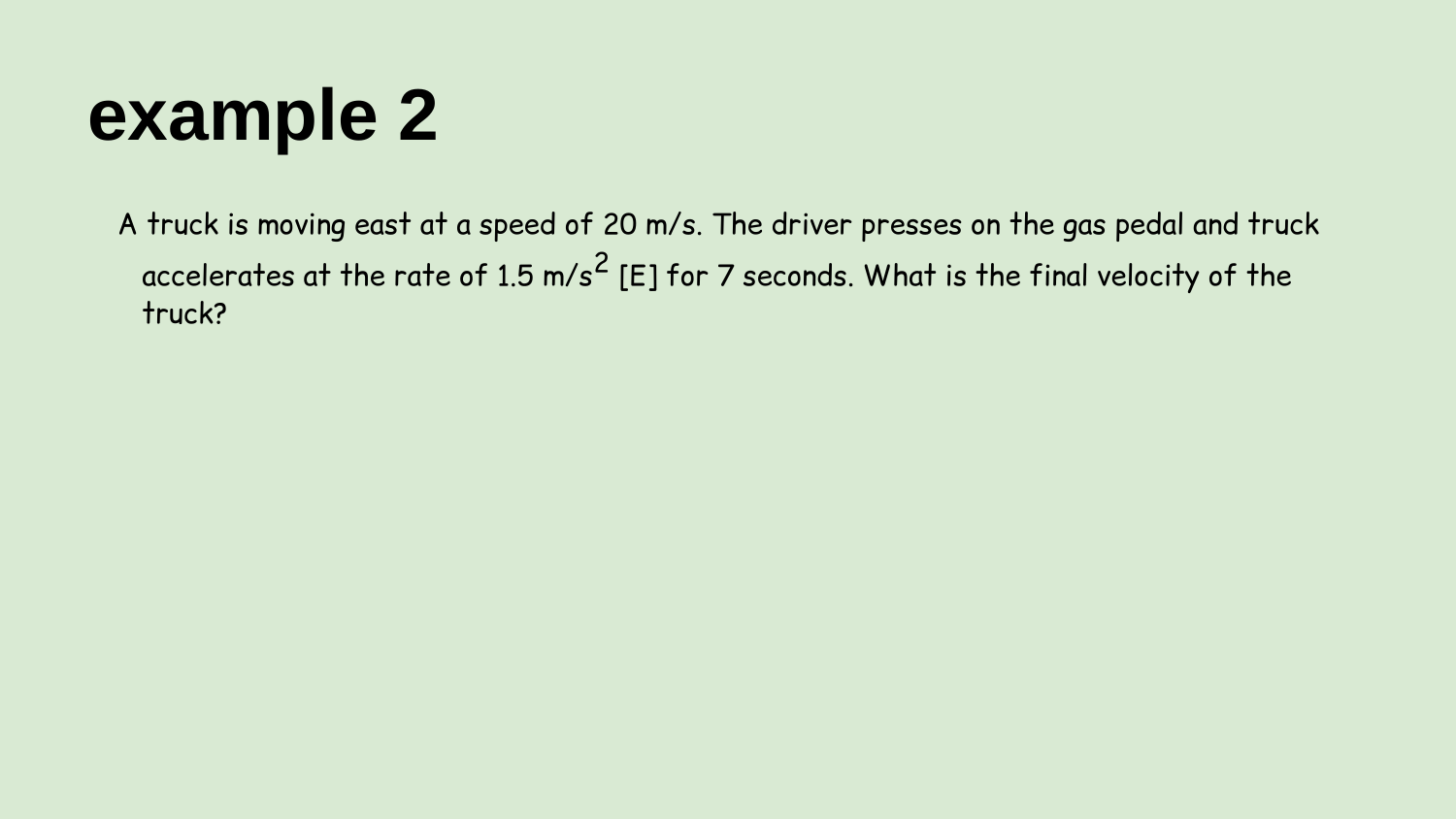

# example 2
A truck is moving east at a speed of 20 m/s. The driver presses on the gas pedal and truck accelerates at the rate of 1.5 m/s2 [E] for 7 seconds. What is the final velocity of the truck?